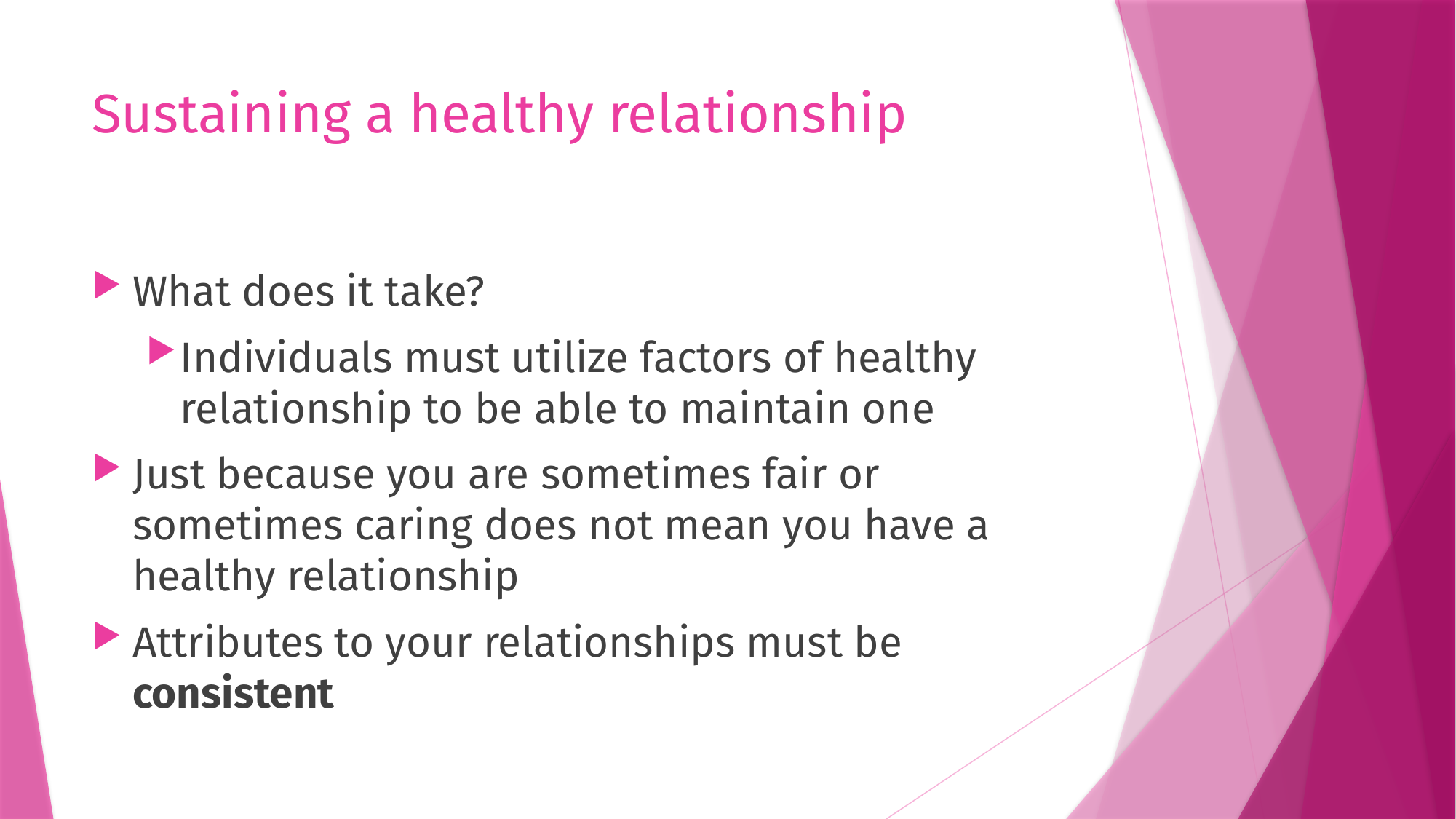

# Sustaining a healthy relationship
What does it take?
Individuals must utilize factors of healthy relationship to be able to maintain one
Just because you are sometimes fair or sometimes caring does not mean you have a healthy relationship
Attributes to your relationships must be consistent